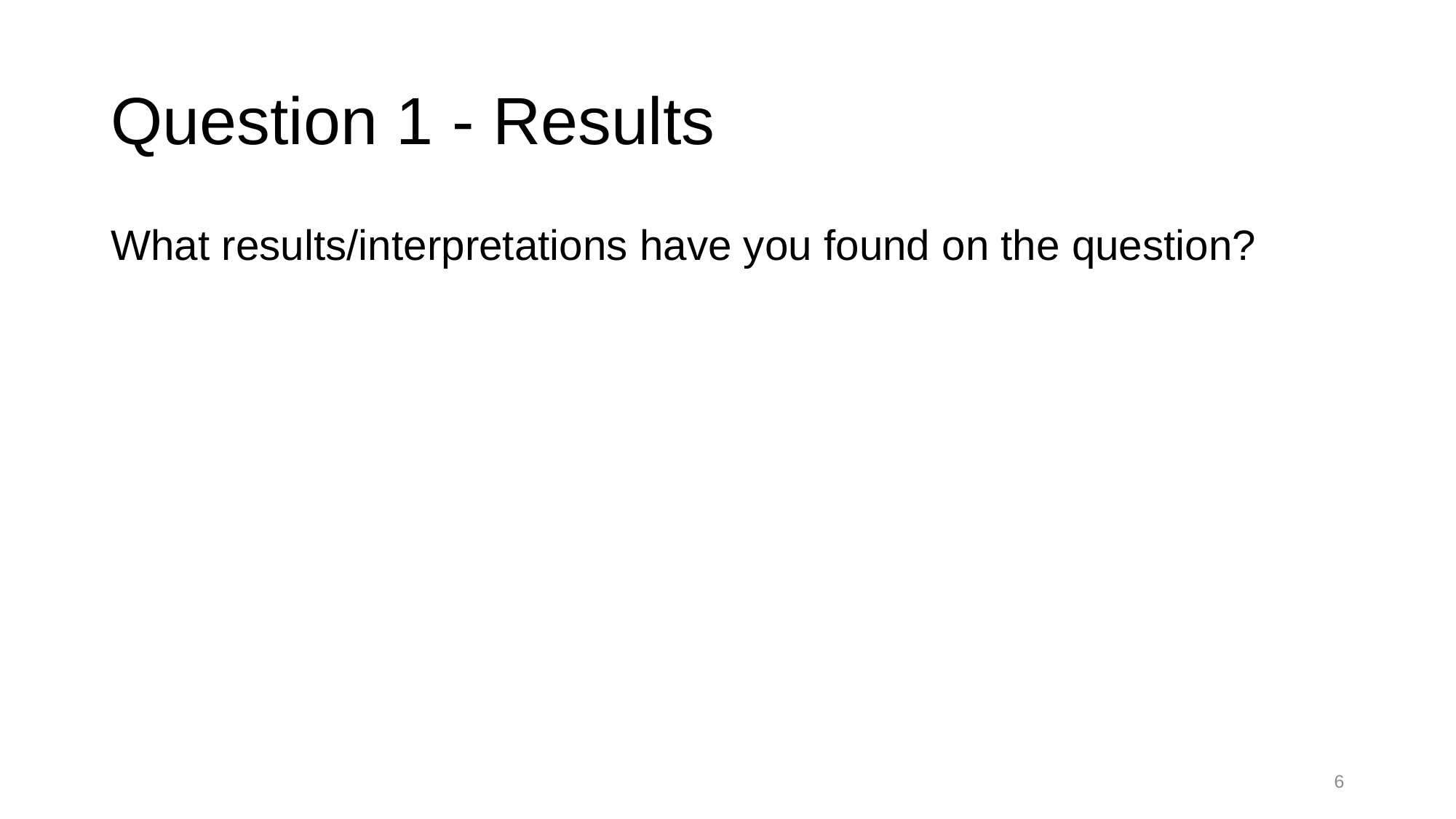

# Question 1 - Results
What results/interpretations have you found on the question?
6